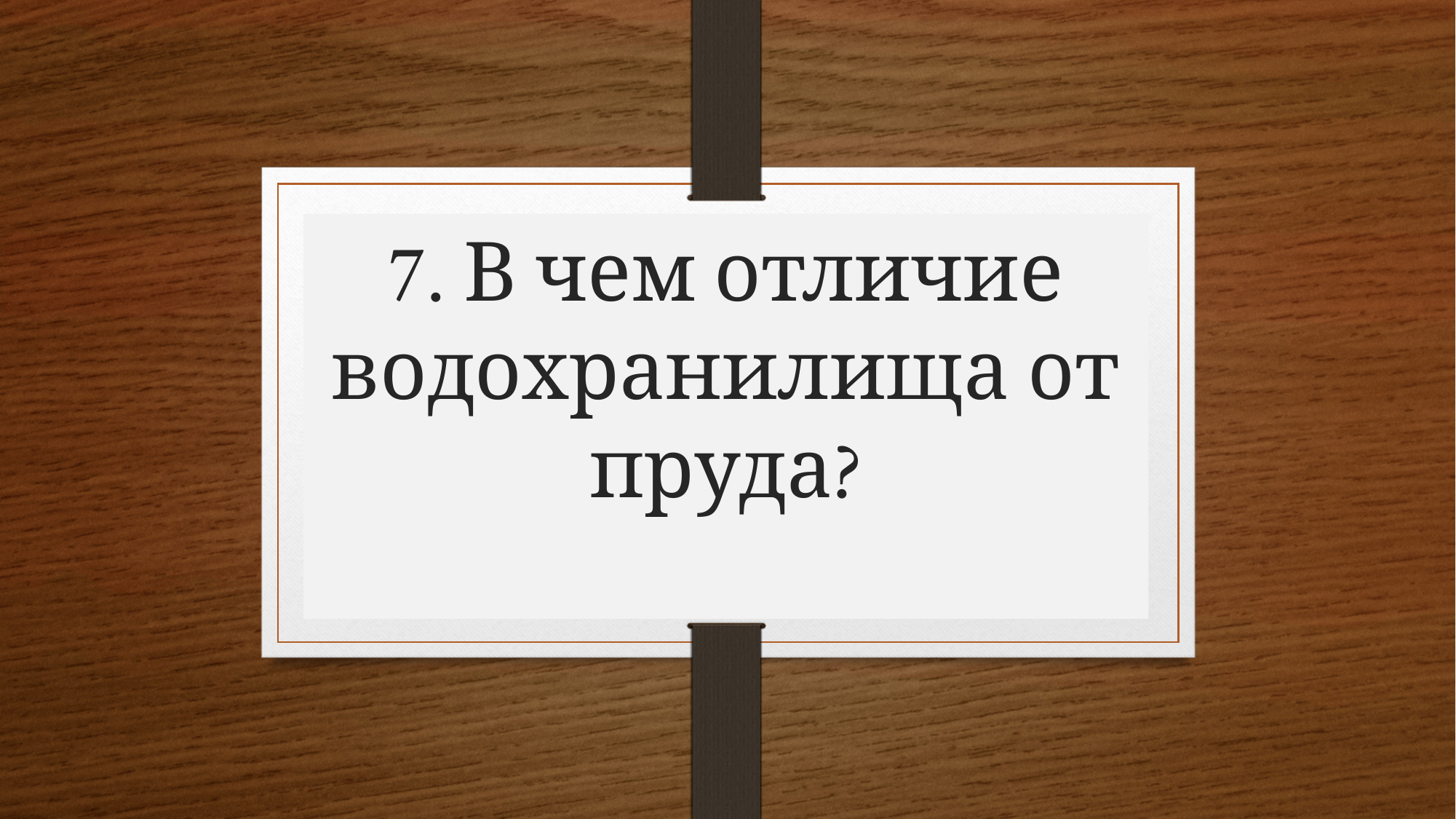

# 7. В чем отличие водохранилища от пруда?